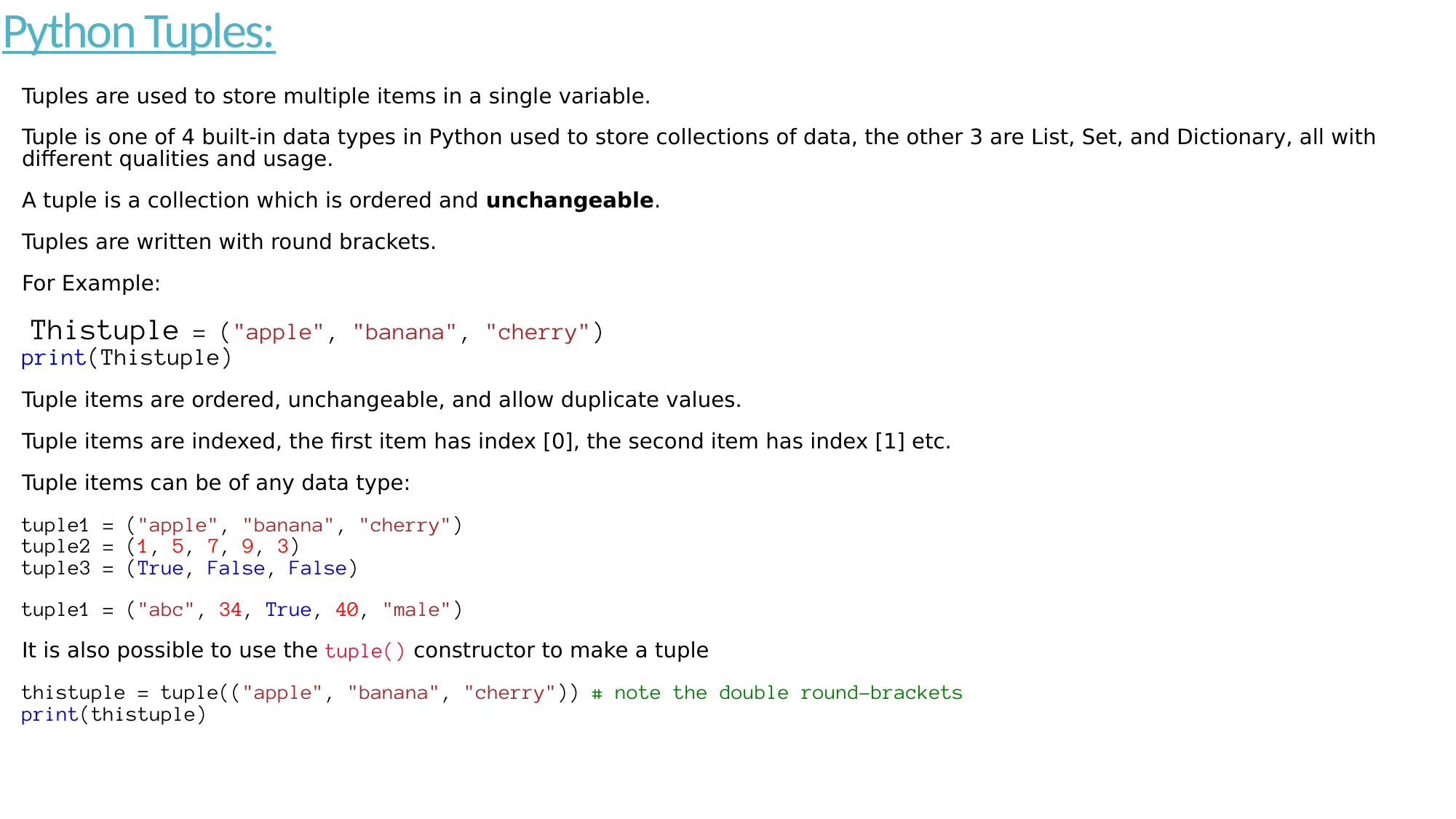

# Python Tuples:

Tuples are used to store multiple items in a single variable.
Tuple is one of 4 built-in data types in Python used to store collections of data, the other 3 are List, Set, and Dictionary, all with different qualities and usage.
A tuple is a collection which is ordered and unchangeable.
Tuples are written with round brackets.
For Example:
 Thistuple = ("apple", "banana", "cherry")
print(Thistuple)
Tuple items are ordered, unchangeable, and allow duplicate values.
Tuple items are indexed, the first item has index [0], the second item has index [1] etc.
Tuple items can be of any data type:
tuple1 = ("apple", "banana", "cherry")
tuple2 = (1, 5, 7, 9, 3)
tuple3 = (True, False, False)
tuple1 = ("abc", 34, True, 40, "male")
It is also possible to use the tuple() constructor to make a tuple
thistuple = tuple(("apple", "banana", "cherry")) # note the double round-brackets
print(thistuple)